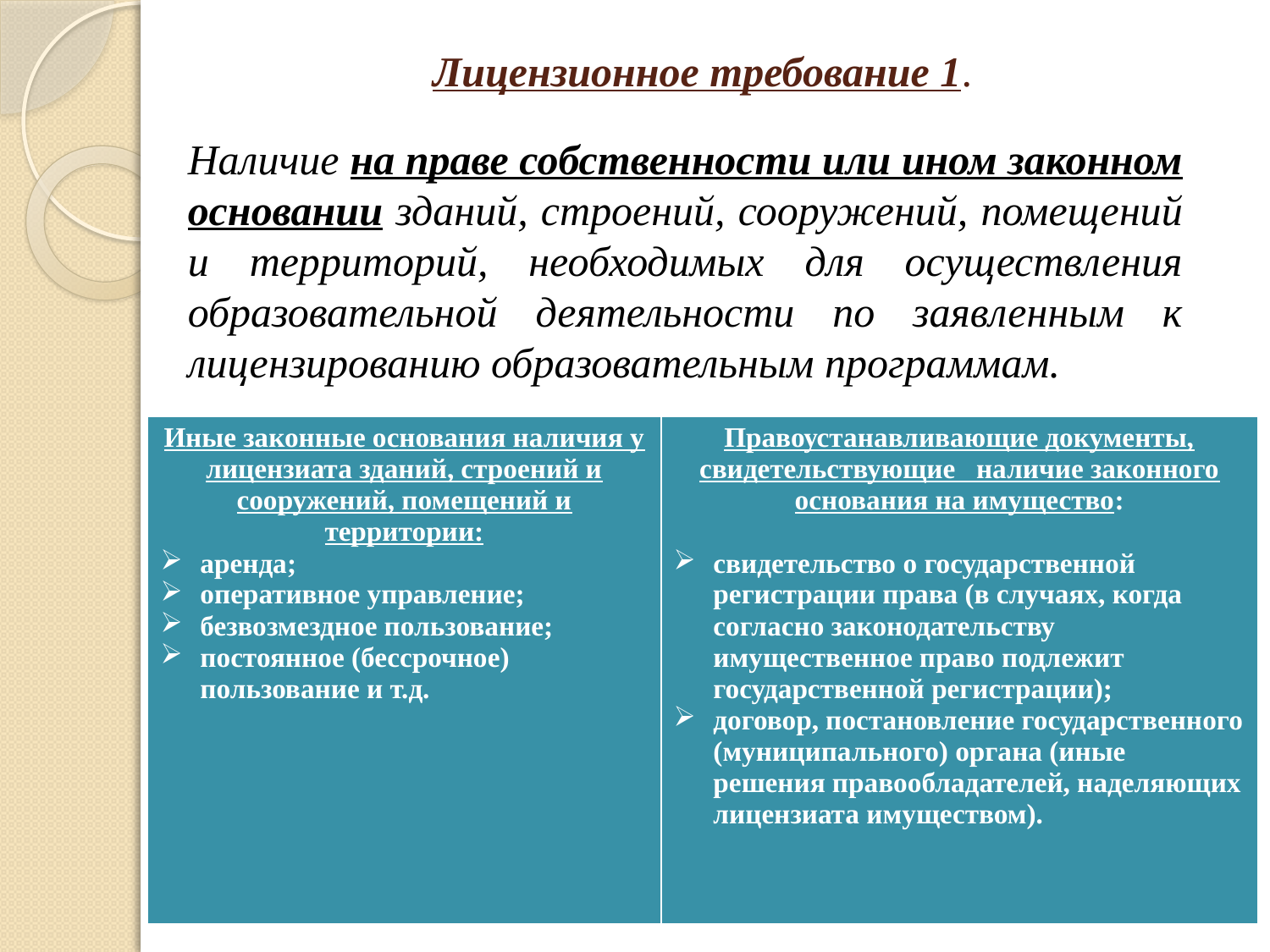

# Лицензионное требование 1.
	Наличие на праве собственности или ином законном основании зданий, строений, сооружений, помещений и территорий, необходимых для осуществления образовательной деятельности по заявленным к лицензированию образовательным программам.

| Иные законные основания наличия у лицензиата зданий, строений и сооружений, помещений и территории: аренда; оперативное управление; безвозмездное пользование; постоянное (бессрочное) пользование и т.д. | Правоустанавливающие документы, свидетельствующие наличие законного основания на имущество: свидетельство о государственной регистрации права (в случаях, когда согласно законодательству имущественное право подлежит государственной регистрации); договор, постановление государственного (муниципального) органа (иные решения правообладателей, наделяющих лицензиата имуществом). |
| --- | --- |